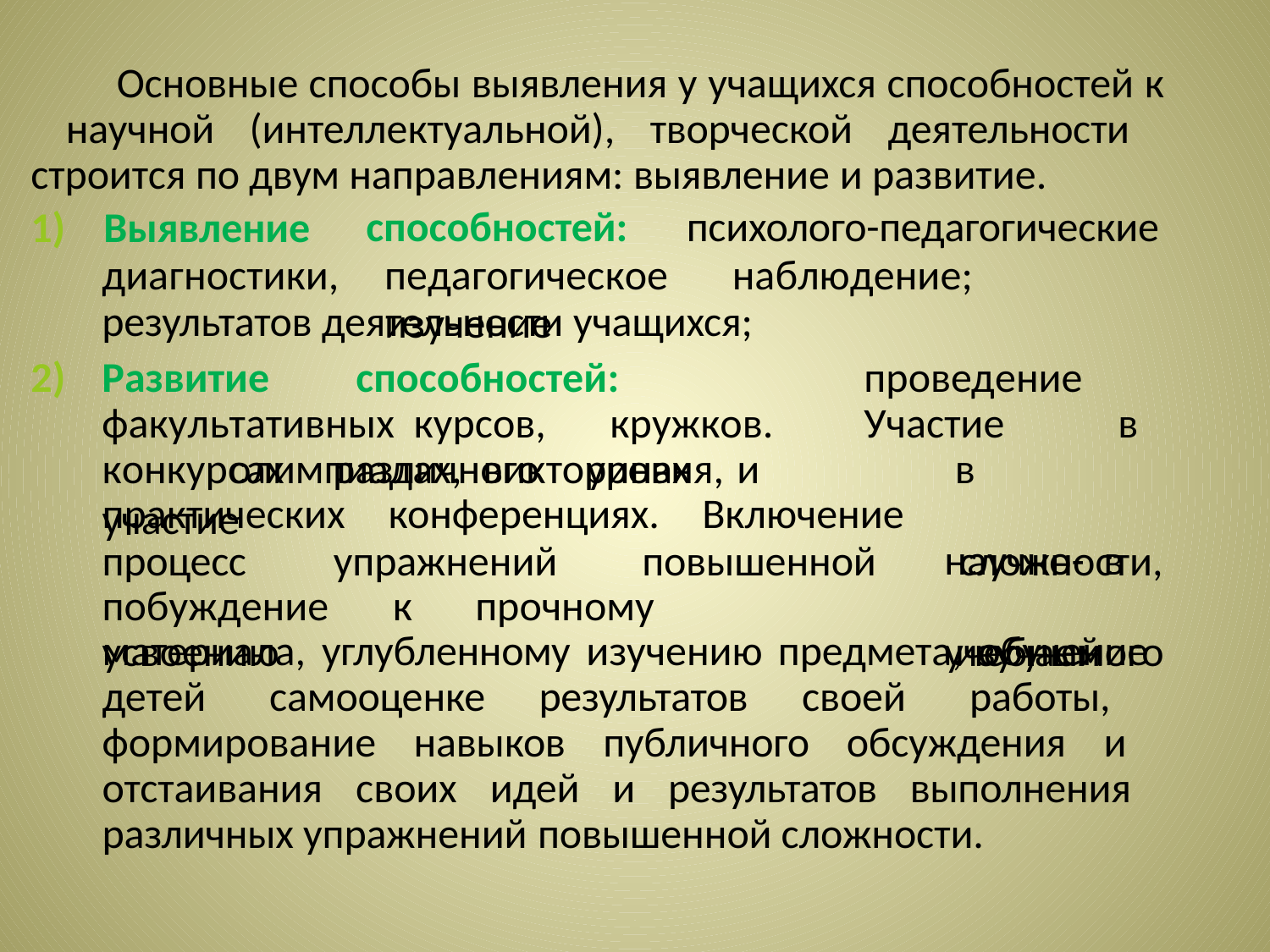

Основные способы выявления у учащихся способностей к  научной (интеллектуальной), творческой деятельности  строится по двум направлениям: выявление и развитие.
1)	Выявление
диагностики,
способностей:	психолого-педагогические
педагогическое	наблюдение;	изучение
результатов деятельности учащихся;
2)	Развитие	способностей:		проведение	факультативных  курсов,	кружков.	Участие	в	олимпиадах,	викторинах	и
конкурсах	различного	уровня,	участие
в		научно-  в	учебный
практических	конференциях.	Включение
процесс	упражнений	повышенной  побуждение		к	прочному	усвоению
сложности,  изучаемого
материала, углубленному изучению предмета, обучение  детей самооценке результатов своей работы,  формирование навыков публичного обсуждения и  отстаивания своих идей и результатов выполнения  различных упражнений повышенной сложности.